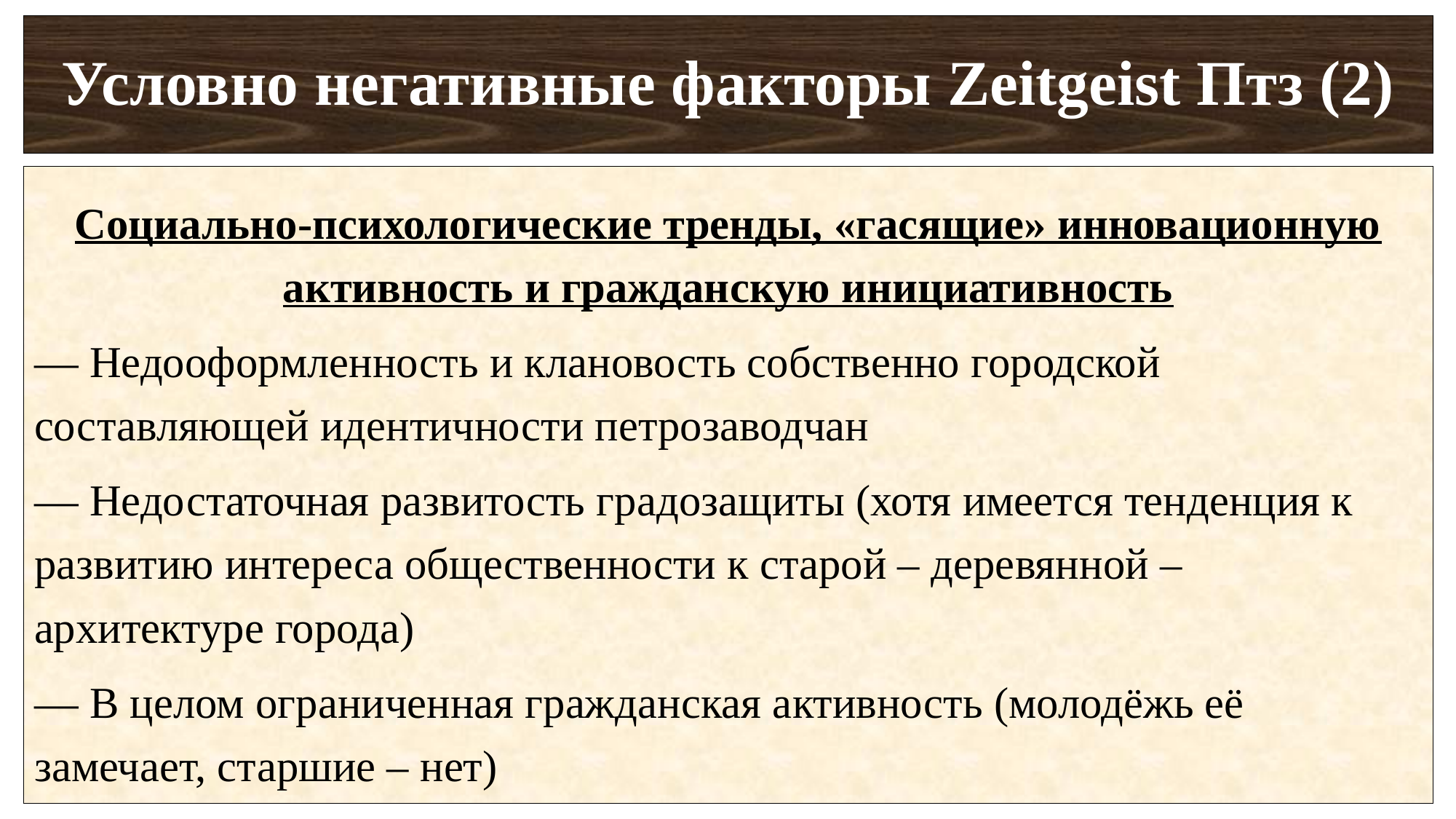

# Условно негативные факторы Zeitgeist Птз (2)

Социально-психологические тренды, «гасящие» инновационную активность и гражданскую инициативность
— Недооформленность и клановость собственно городской составляющей идентичности петрозаводчан
— Недостаточная развитость градозащиты (хотя имеется тенденция к развитию интереса общественности к старой – деревянной – архитектуре города)
— В целом ограниченная гражданская активность (молодёжь её замечает, старшие – нет)